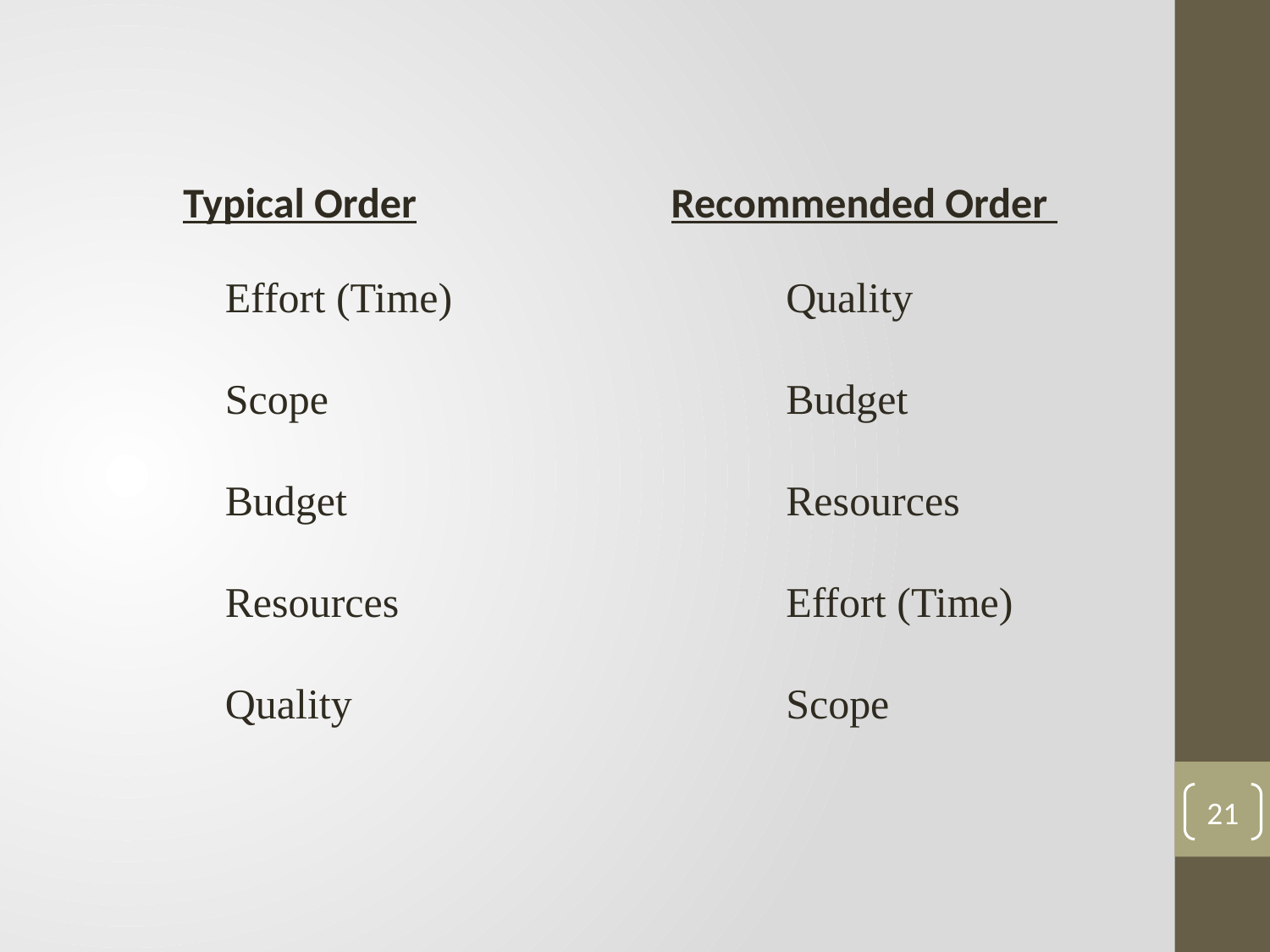

Recommended Order
Typical Order
Quality

Budget

Resources

Effort (Time)

Scope
Effort (Time)

Scope

Budget

Resources

Quality
21